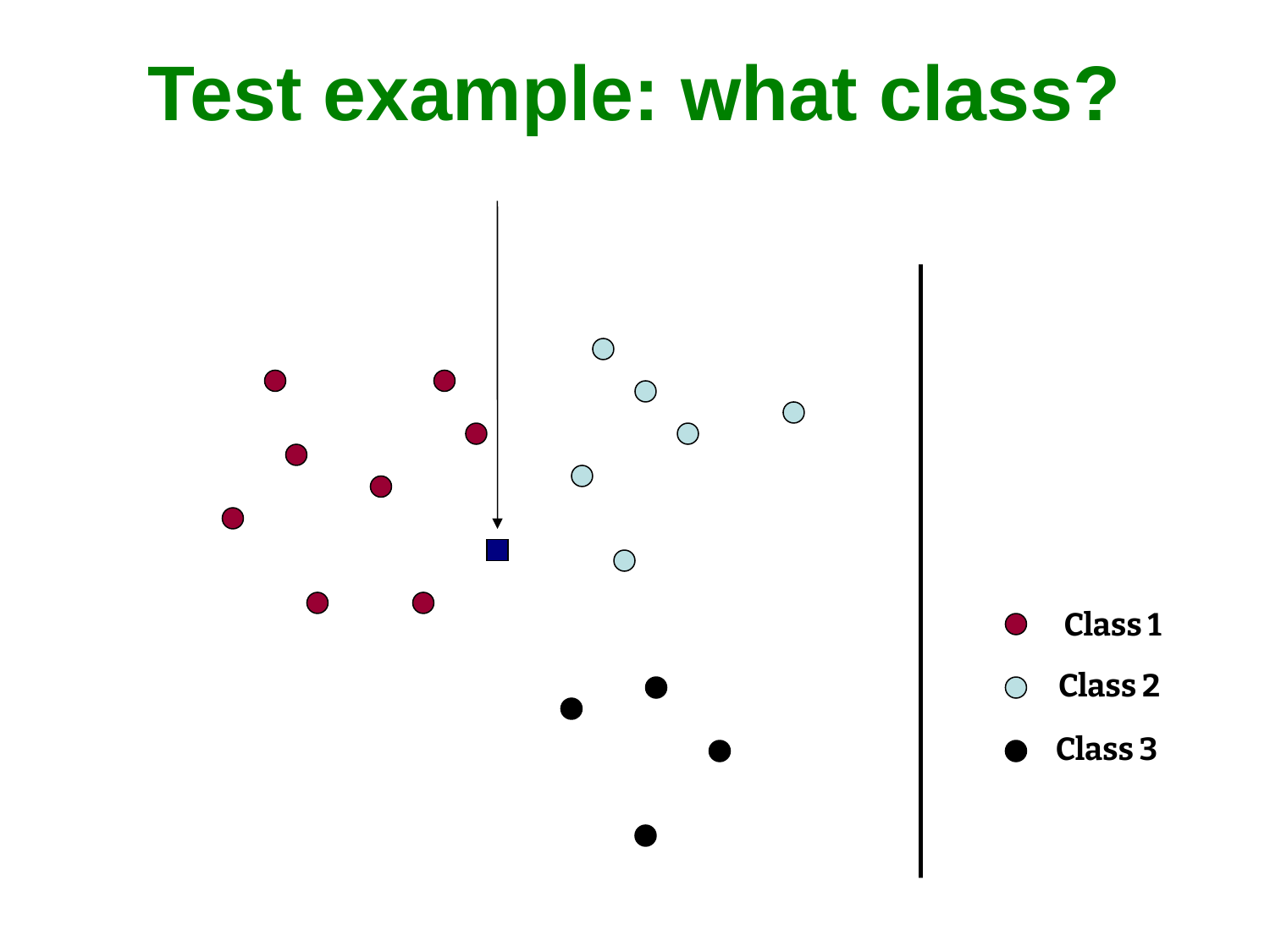

# Test example: what class?

Class 1

Class 2

Class 3